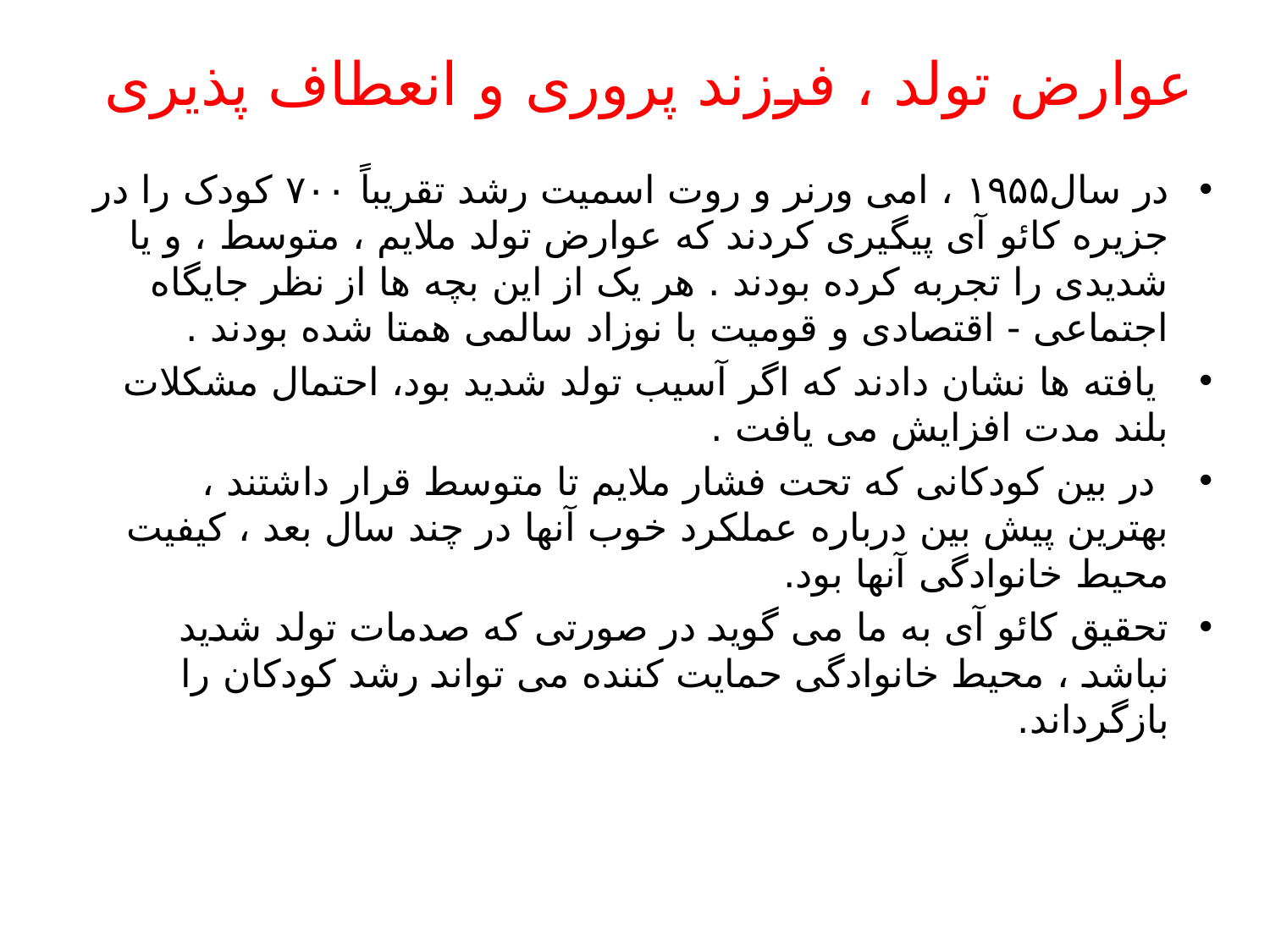

# عوارض تولد ، فرزند پروری و انعطاف پذیری
در سال۱۹۵۵ ، امی ورنر و روت اسمیت رشد تقریباً ۷۰۰ کودک را در جزیره کائو آی پیگیری کردند که عوارض تولد ملایم ، متوسط ، و یا شدیدی را تجربه کرده بودند . هر یک از این بچه ها از نظر جایگاه اجتماعی - اقتصادی و قومیت با نوزاد سالمی همتا شده بودند .
 یافته ها نشان دادند که اگر آسیب تولد شدید بود، احتمال مشکلات بلند مدت افزایش می یافت .
 در بین کودکانی که تحت فشار ملایم تا متوسط قرار داشتند ، بهترین پیش بین درباره عملکرد خوب آنها در چند سال بعد ، کیفیت محیط خانوادگی آنها بود.
تحقیق کائو آی به ما می گوید در صورتی که صدمات تولد شدید نباشد ، محیط خانوادگی حمایت کننده می تواند رشد کودکان را بازگرداند.

www.modirkade.ir